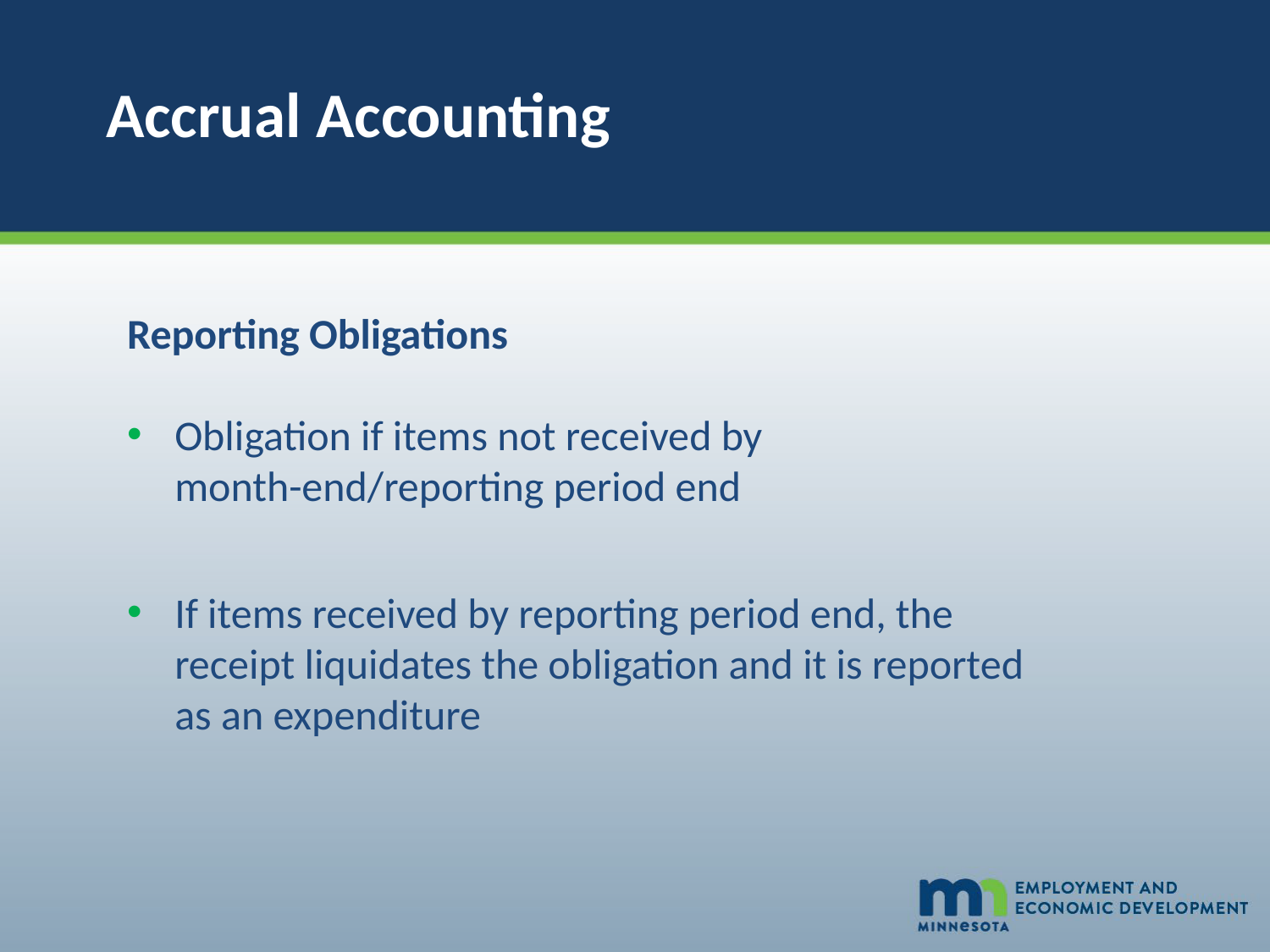

# Accrual Accounting
Reporting Obligations

Obligation if items not received by month-end/reporting period end

If items received by reporting period end, the receipt liquidates the obligation and it is reported as an expenditure